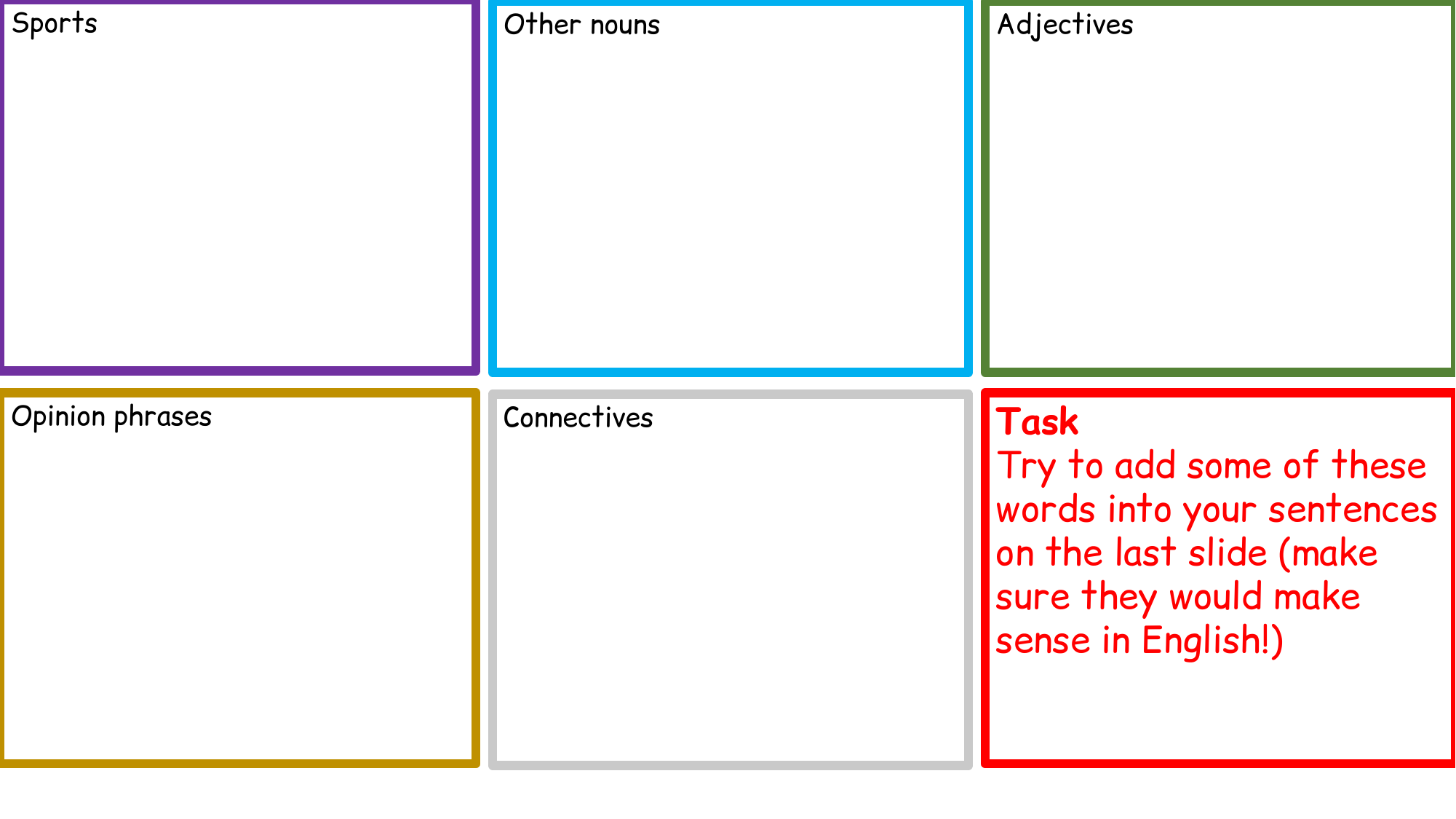

Sports

Other nouns

Adjectives

Task
Try to add some of these words into your sentences on the last slide (make sure they would make sense in English!)

Opinion phrases

Connectives